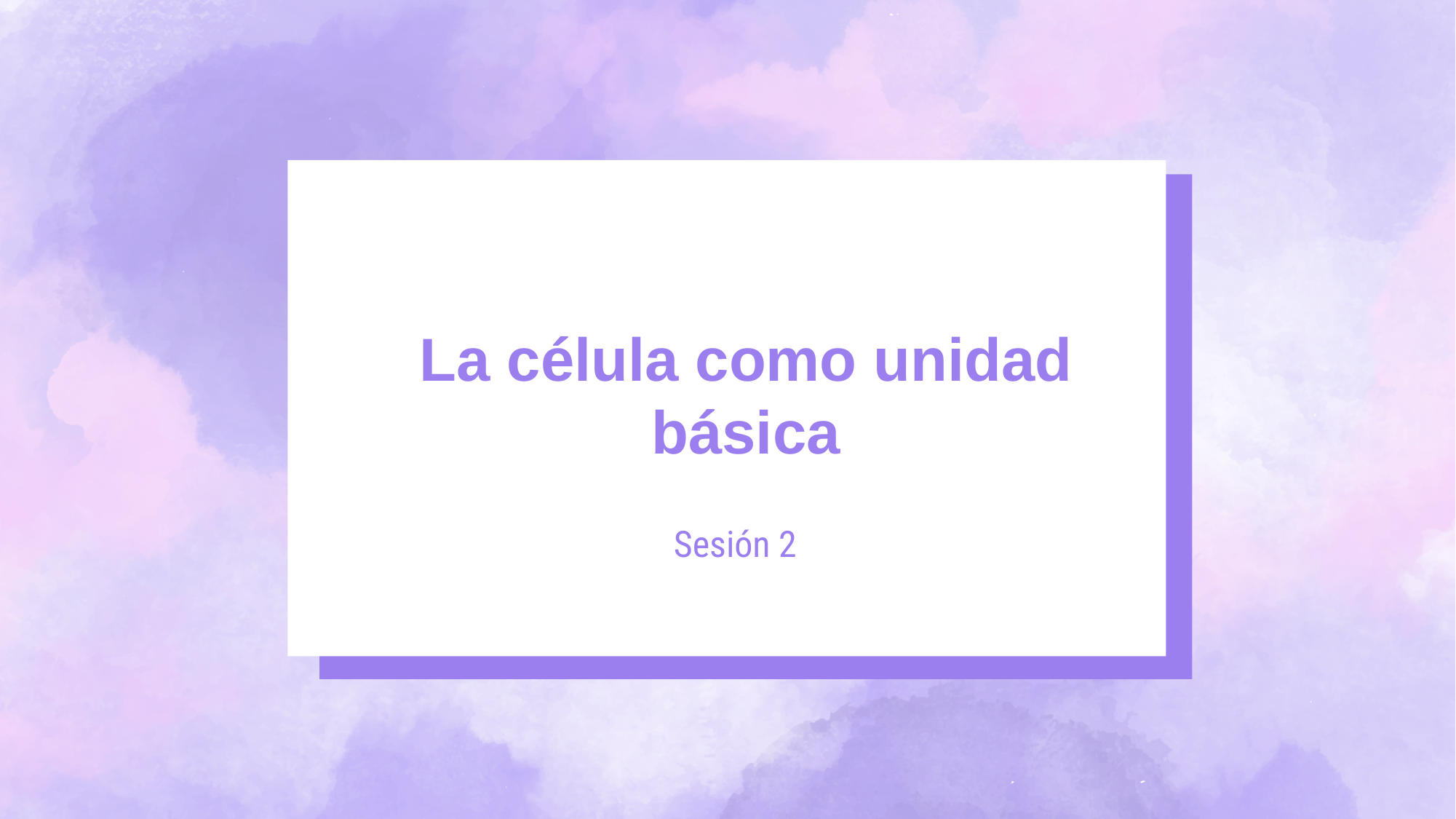

La célula como unidad básica
Sesión 2